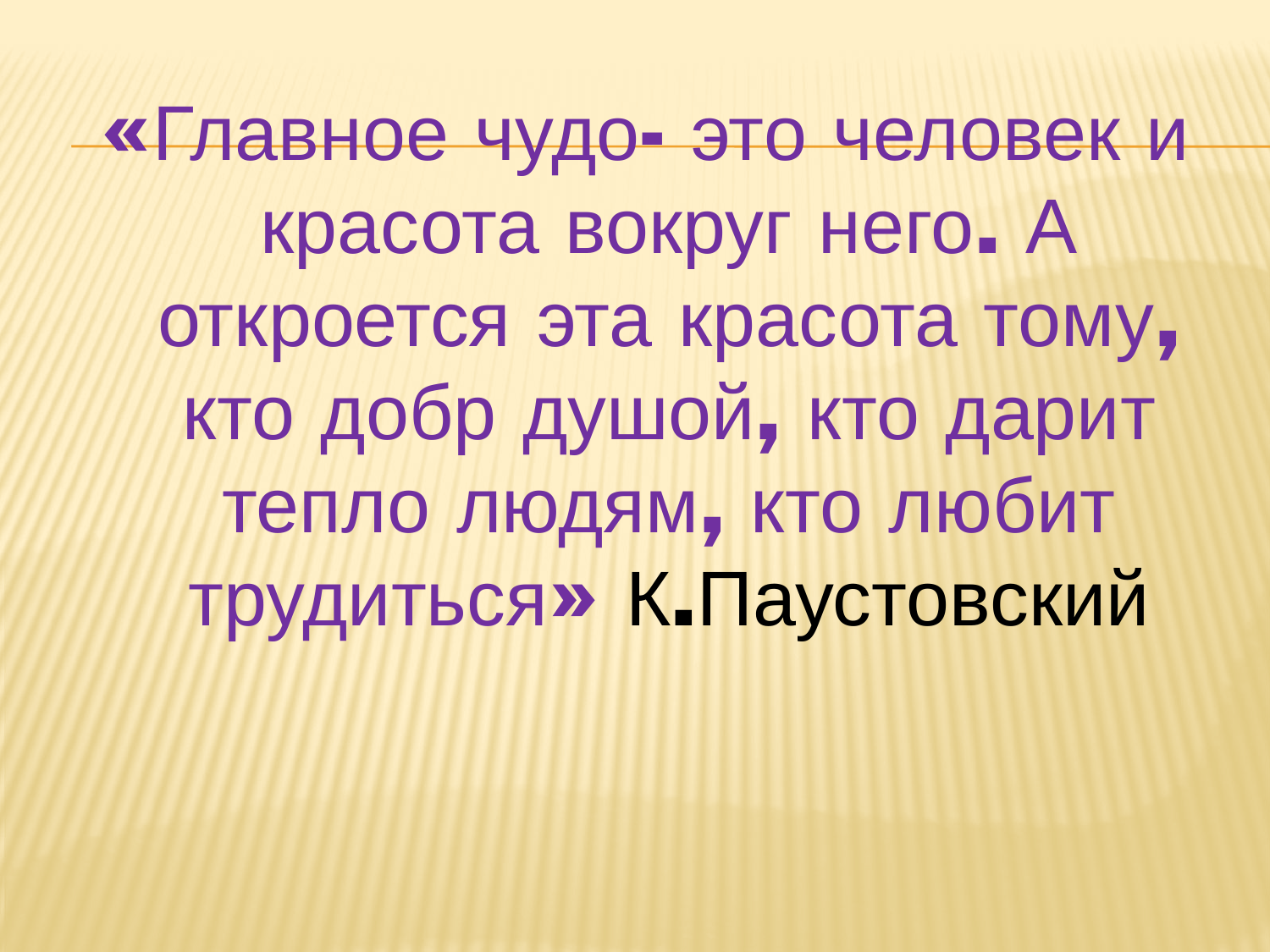

#
«Главное чудо- это человек и красота вокруг него. А откроется эта красота тому, кто добр душой, кто дарит тепло людям, кто любит трудиться» К.Паустовский